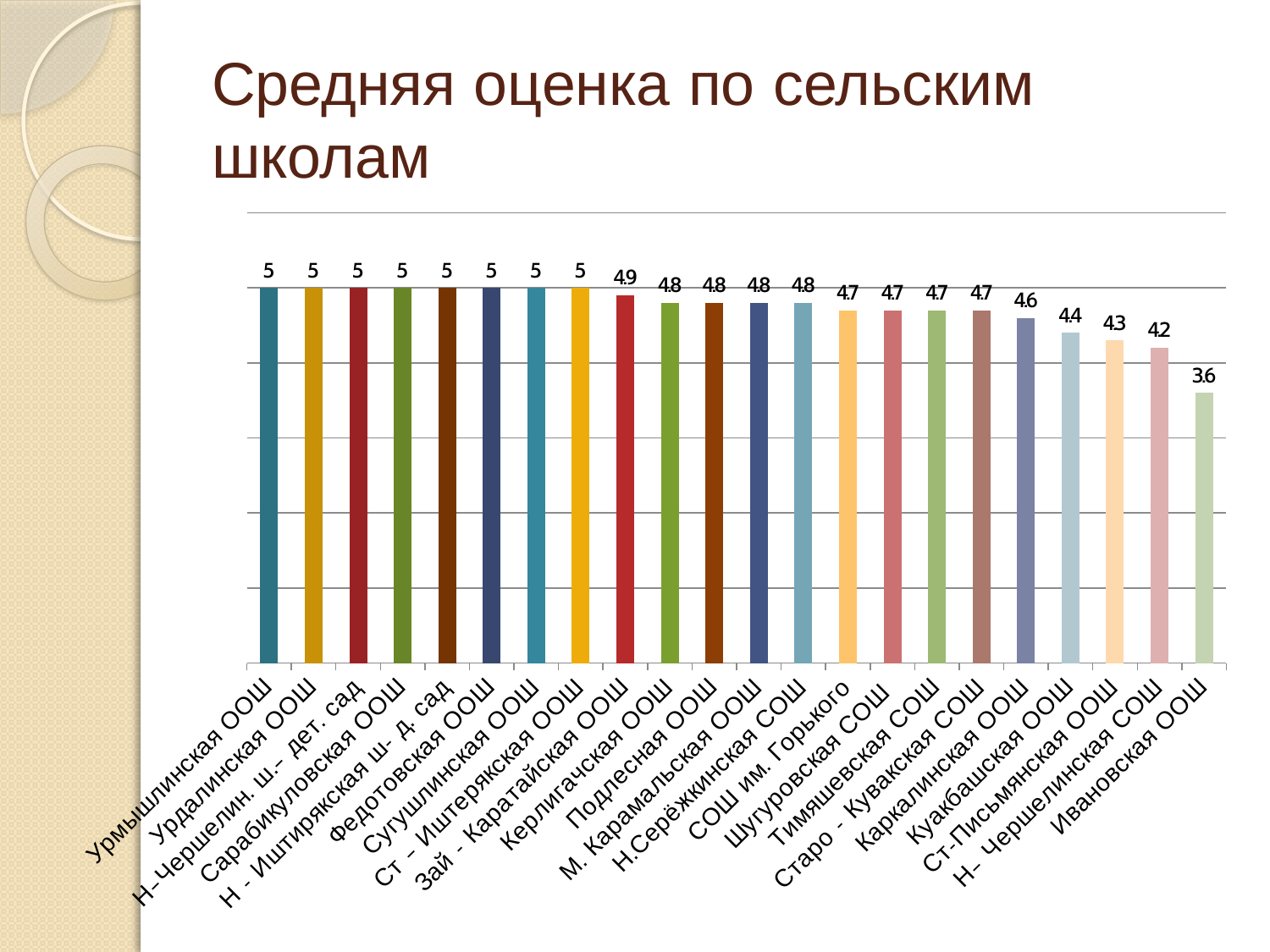

# Средняя оценка по сельским школам

### Chart

| Category | Ряд 1 |
|---|---|
| Урмышлинская ООШ | 5.0 |
| Урдалинская ООШ | 5.0 |
| Н–Чершелин. ш.– дет. сад | 5.0 |
| Сарабикуловская ООШ | 5.0 |
| Н - Иштирякская ш- д. сад | 5.0 |
| Федотовская ООШ | 5.0 |
| Сугушлинская ООШ | 5.0 |
| Ст – Иштерякская ООШ | 5.0 |
| Зай - Каратайская ООШ | 4.9 |
| Керлигачская ООШ | 4.8 |
| Подлесная ООШ | 4.8 |
| М. Карамальская ООШ | 4.8 |
| Н.Серёжкинская СОШ | 4.8 |
| СОШ им. Горького | 4.7 |
| Шугуровская СОШ  | 4.7 |
| Тимяшевская СОШ | 4.7 |
| Старо - Кувакская СОШ | 4.7 |
| Каркалинская ООШ | 4.6 |
| Куакбашская ООШ | 4.4 |
| Ст-Письмянская ООШ | 4.3 |
| Н– Чершелинская СОШ | 4.2 |
| Ивановская ООШ | 3.6 |